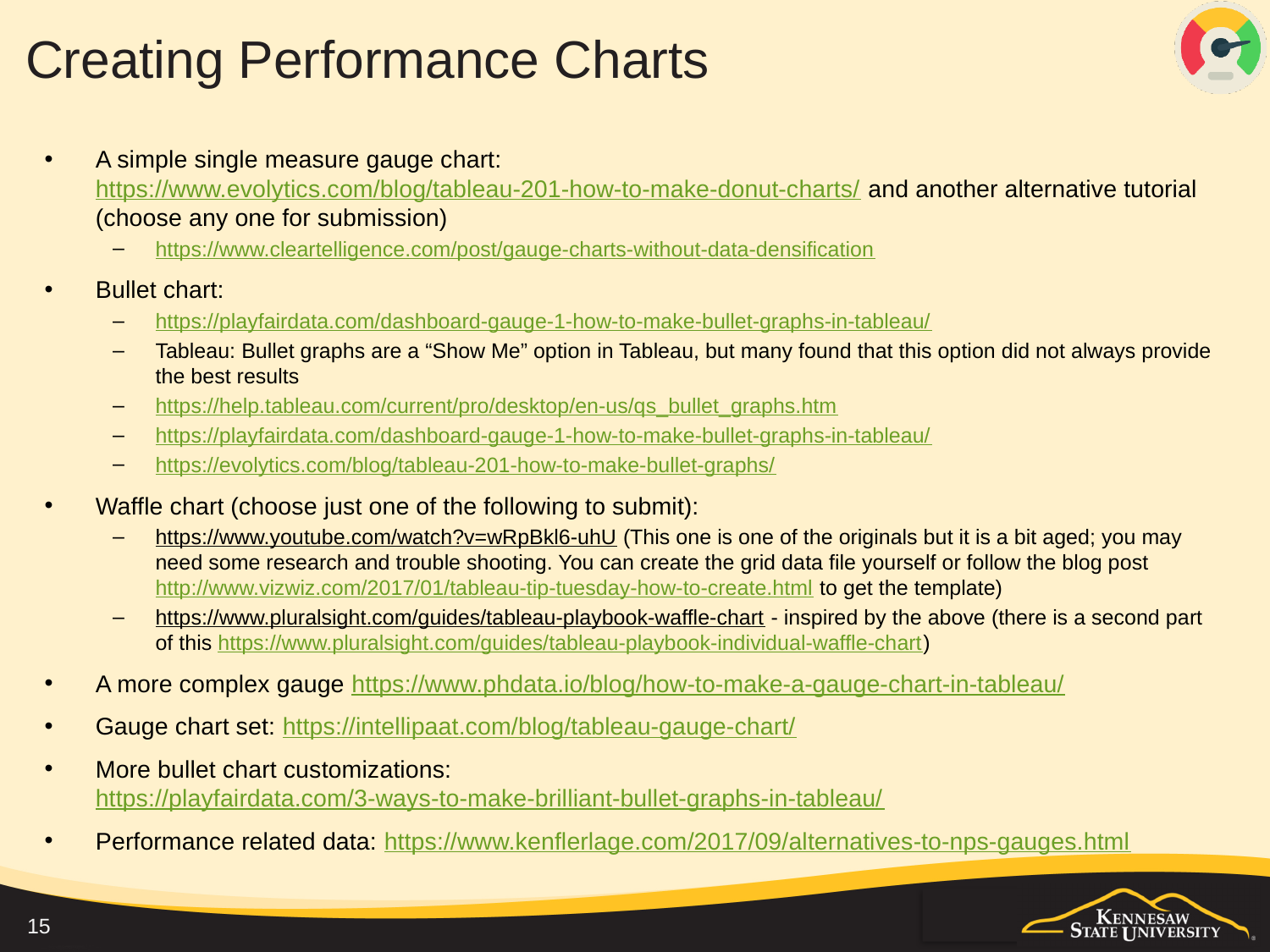

# Creating Performance Charts
A simple single measure gauge chart: https://www.evolytics.com/blog/tableau-201-how-to-make-donut-charts/ and another alternative tutorial (choose any one for submission)
https://www.cleartelligence.com/post/gauge-charts-without-data-densification
Bullet chart:
https://playfairdata.com/dashboard-gauge-1-how-to-make-bullet-graphs-in-tableau/
Tableau: Bullet graphs are a “Show Me” option in Tableau, but many found that this option did not always provide the best results
https://help.tableau.com/current/pro/desktop/en-us/qs_bullet_graphs.htm
https://playfairdata.com/dashboard-gauge-1-how-to-make-bullet-graphs-in-tableau/
https://evolytics.com/blog/tableau-201-how-to-make-bullet-graphs/
Waffle chart (choose just one of the following to submit):
https://www.youtube.com/watch?v=wRpBkl6-uhU (This one is one of the originals but it is a bit aged; you may need some research and trouble shooting. You can create the grid data file yourself or follow the blog post http://www.vizwiz.com/2017/01/tableau-tip-tuesday-how-to-create.html to get the template)
https://www.pluralsight.com/guides/tableau-playbook-waffle-chart - inspired by the above (there is a second part of this https://www.pluralsight.com/guides/tableau-playbook-individual-waffle-chart)
A more complex gauge https://www.phdata.io/blog/how-to-make-a-gauge-chart-in-tableau/
Gauge chart set: https://intellipaat.com/blog/tableau-gauge-chart/
More bullet chart customizations: https://playfairdata.com/3-ways-to-make-brilliant-bullet-graphs-in-tableau/
Performance related data: https://www.kenflerlage.com/2017/09/alternatives-to-nps-gauges.html

15